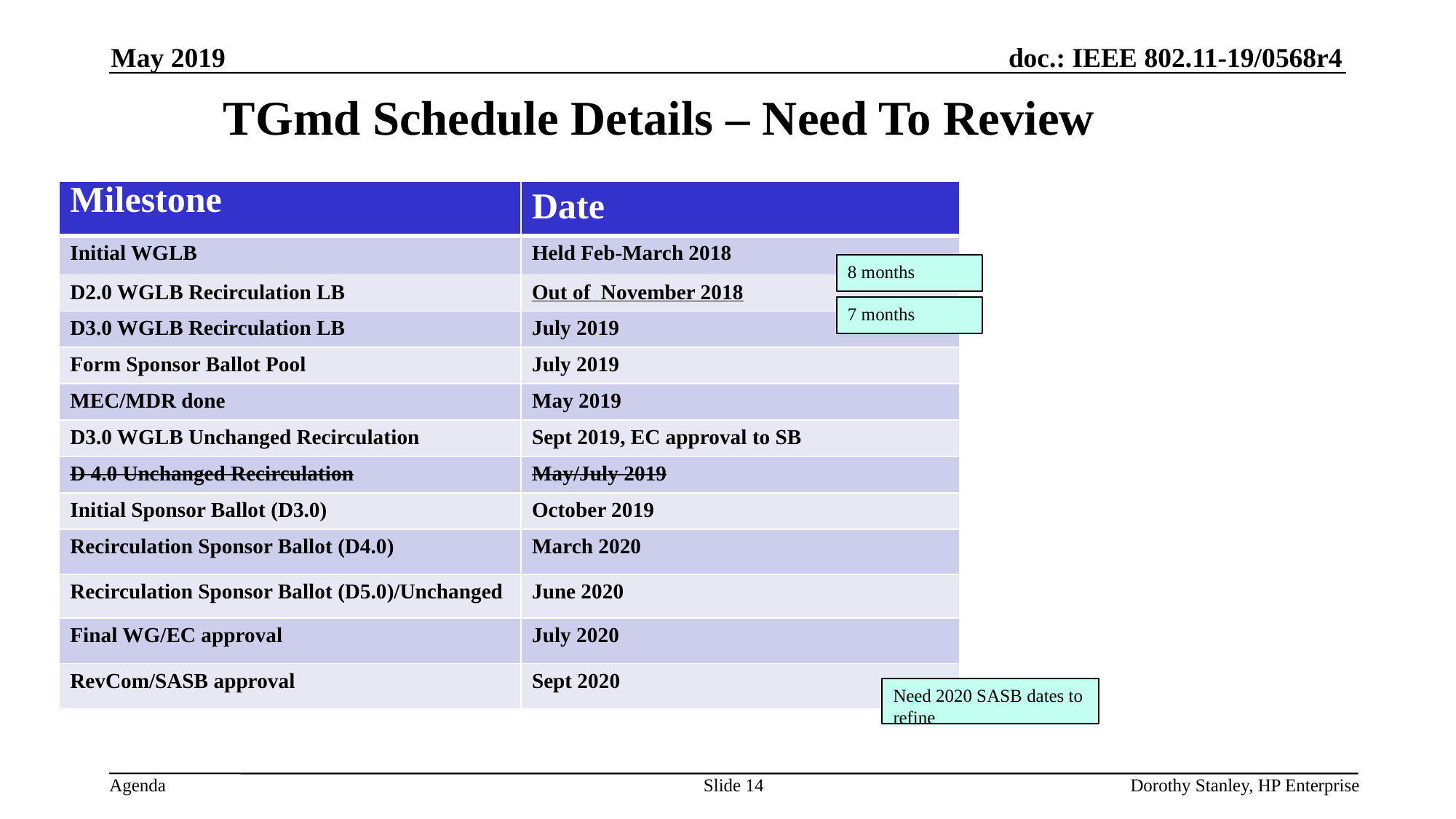

May 2019
TGmd Schedule Details – Need To Review
| Milestone | Date |
| --- | --- |
| Initial WGLB | Held Feb-March 2018 |
| D2.0 WGLB Recirculation LB | Out of November 2018 |
| D3.0 WGLB Recirculation LB | July 2019 |
| Form Sponsor Ballot Pool | July 2019 |
| MEC/MDR done | May 2019 |
| D3.0 WGLB Unchanged Recirculation | Sept 2019, EC approval to SB |
| D 4.0 Unchanged Recirculation | May/July 2019 |
| Initial Sponsor Ballot (D3.0) | October 2019 |
| Recirculation Sponsor Ballot (D4.0) | March 2020 |
| Recirculation Sponsor Ballot (D5.0)/Unchanged | June 2020 |
| Final WG/EC approval | July 2020 |
| RevCom/SASB approval | Sept 2020 |
8 months
7 months
Need 2020 SASB dates to refine
Slide 14
Dorothy Stanley, HP Enterprise